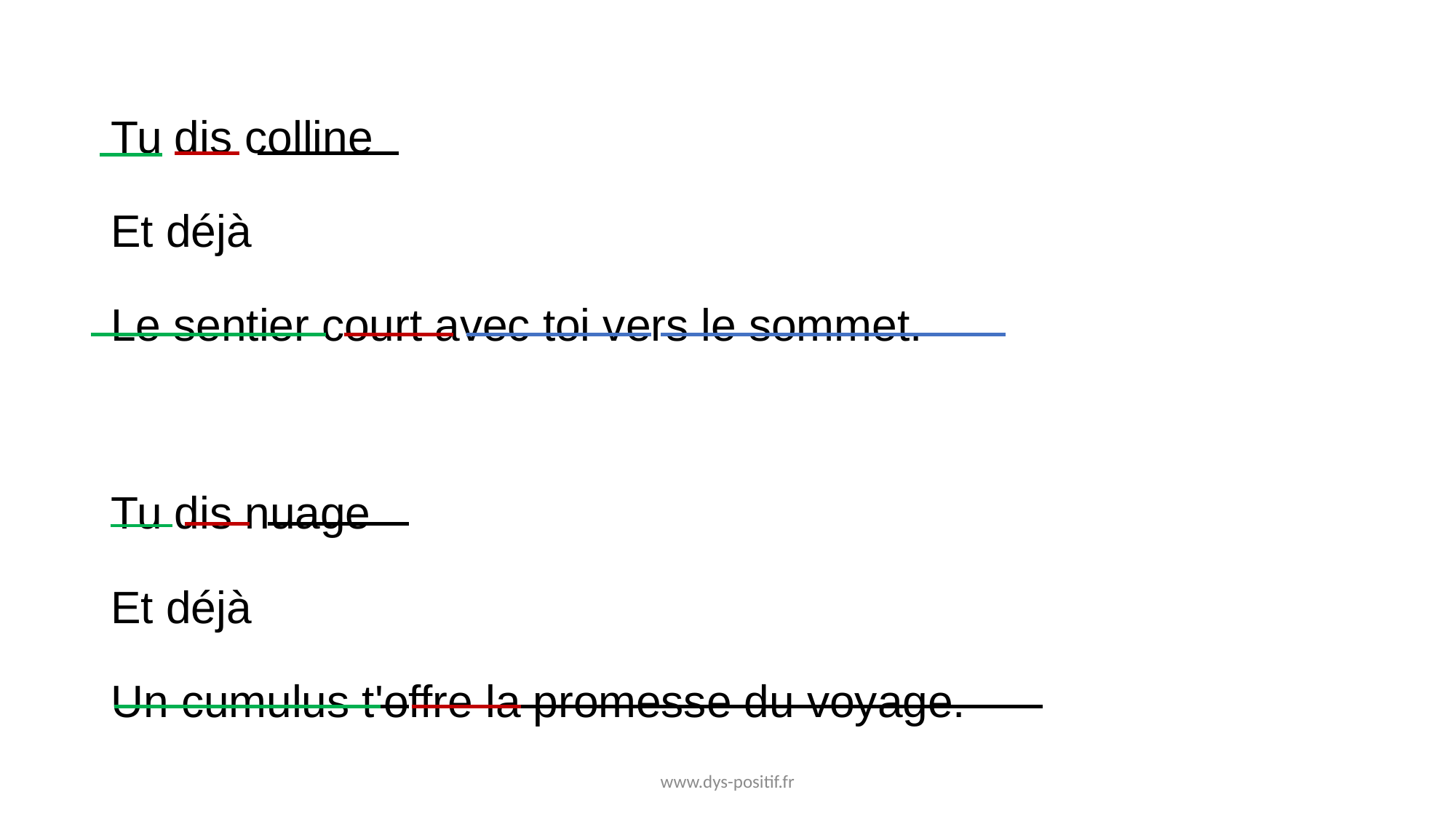

Tu dis colline
Et déjà
Le sentier court avec toi vers le sommet.

Tu dis nuage
Et déjà
Un cumulus t'offre la promesse du voyage.
www.dys-positif.fr